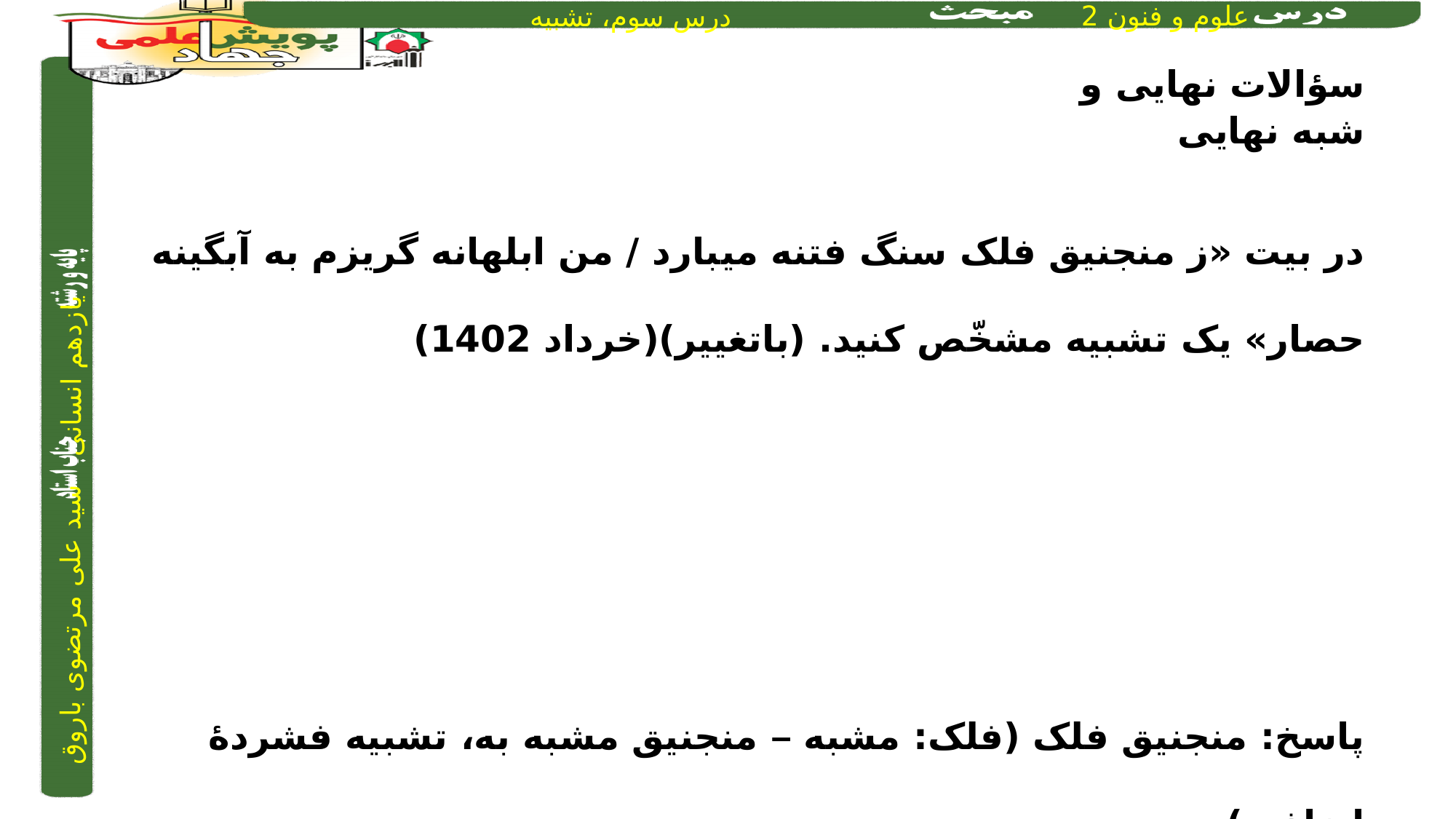

سؤالات نهایی و شبه نهایی
در بیت «ز منجنیق فلک سنگ فتنه می­بارد / من ابلهانه گریزم به آبگینه حصار» یک تشبیه مشخّص کنید. (باتغییر)	(خرداد 1402)

پاسخ: منجنیق فلک (فلک: مشبه – منجنیق مشبه به، تشبیه فشردۀ اضافی)